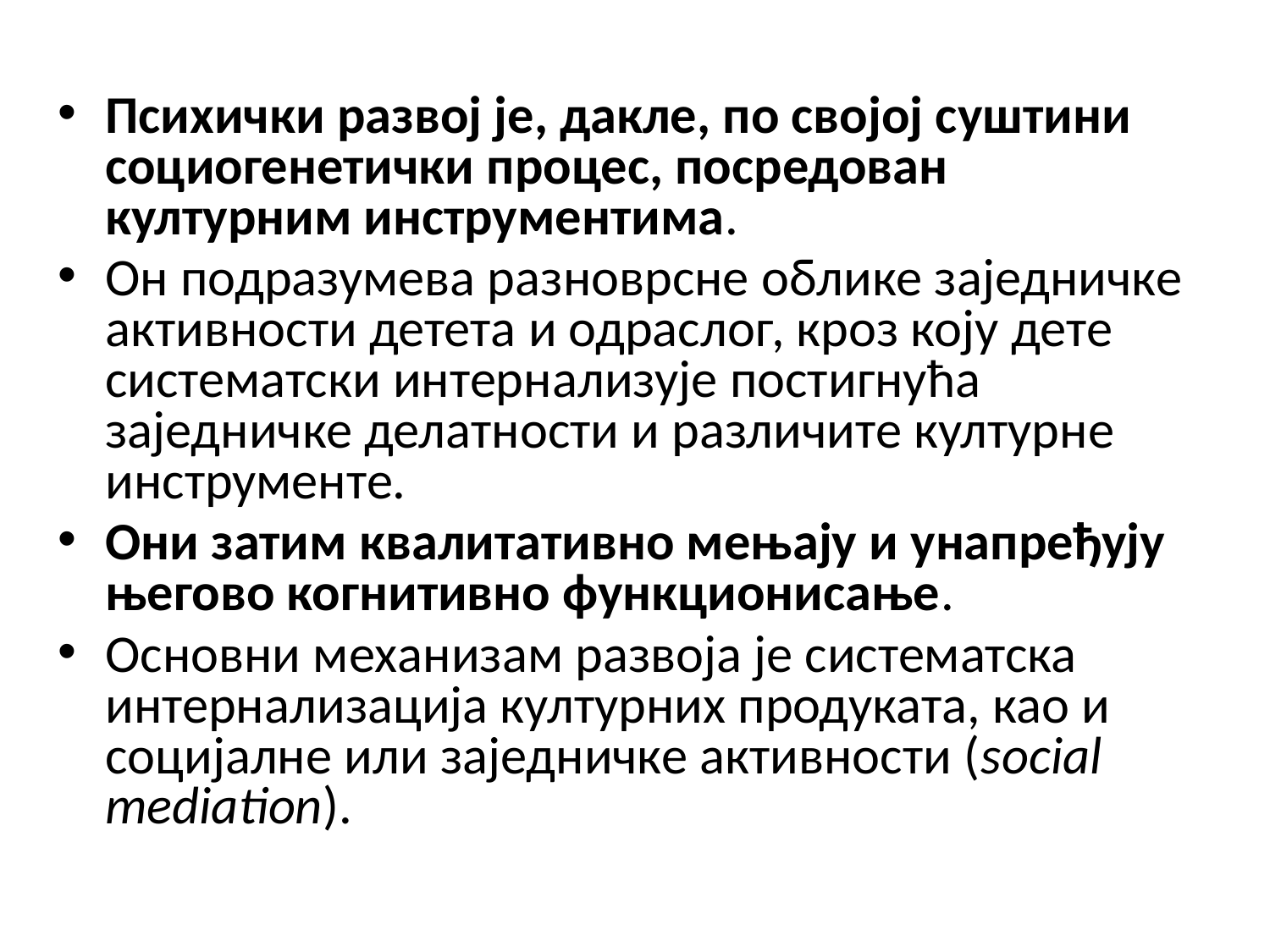

Психички развој је, дакле, по својој суштини социогенетички процес, посредован културним инструментима.
Он подразумева разноврсне облике заједничке активности детета и одраслог, кроз коју дете систематски интернализује постигнућа заједничке делатности и различите културне инструменте.
Они затим квалитативно мењају и унапређују његово когнитивно функционисање.
Основни механизам развоја је систематска интернализација културних продуката, као и социјалне или заједничке активности (social mediation).